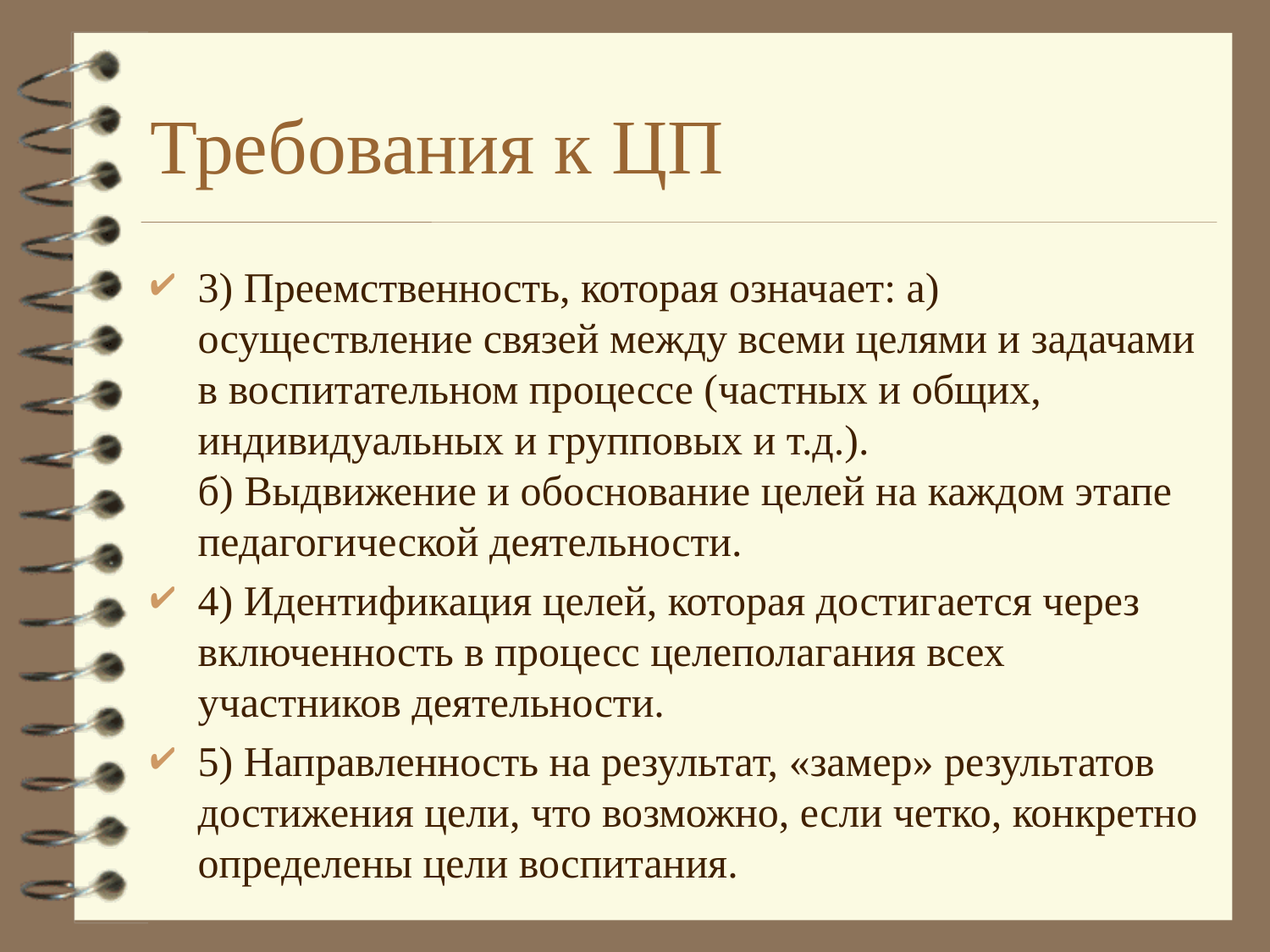

# Требования к ЦП
3) Преемственность, которая означает: а) осуществление связей между всеми целями и задачами в воспитательном процессе (частных и общих, индивидуальных и групповых и т.д.).
б) Выдвижение и обоснование целей на каждом этапе педагогической деятельности.
4) Идентификация целей, которая достигается через включенность в процесс целеполагания всех участников деятельности.
5) Направленность на результат, «замер» результатов достижения цели, что возможно, если четко, конкретно определены цели воспитания.